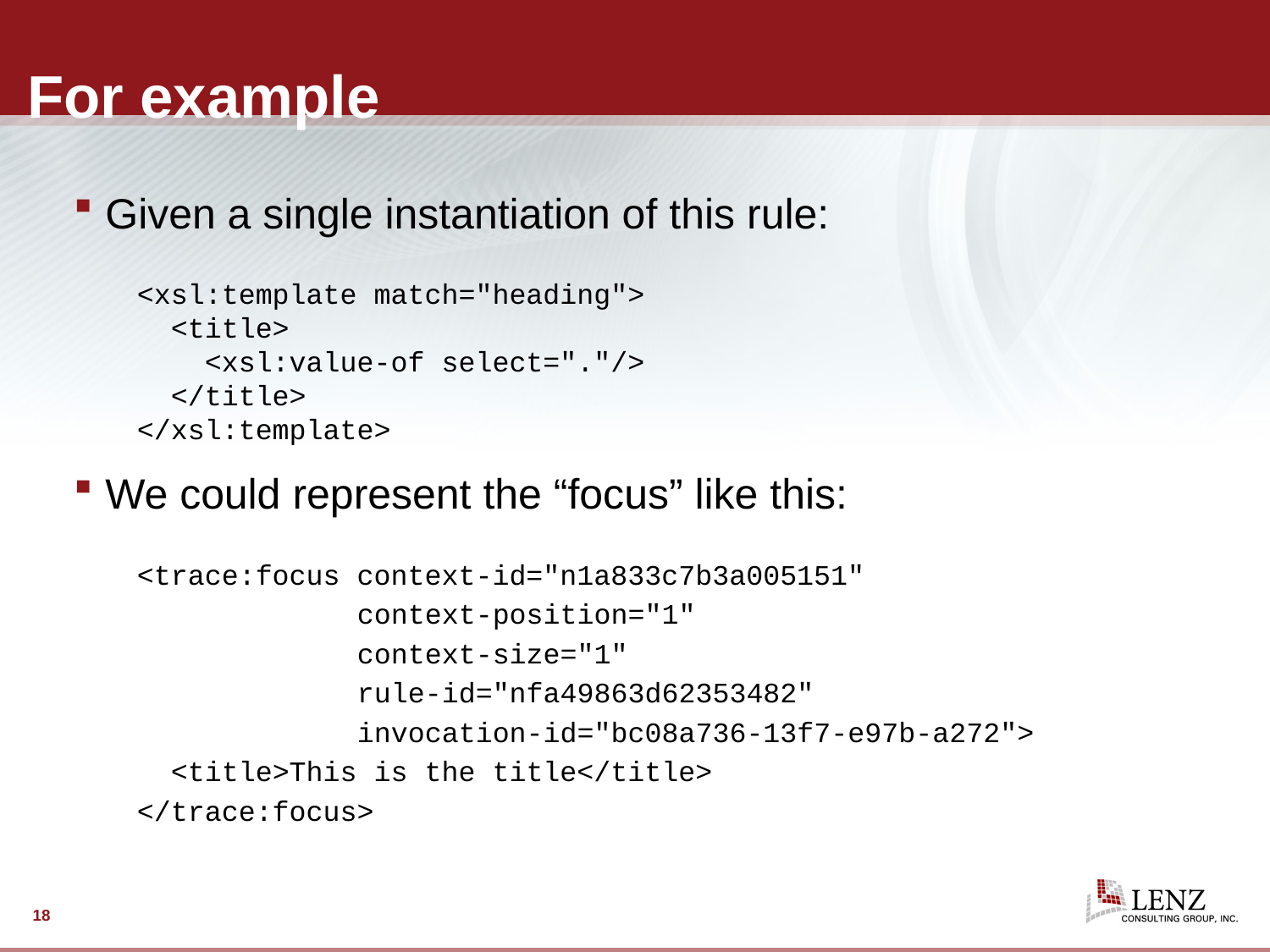

# For example
Given a single instantiation of this rule:
<xsl:template match="heading">
  <title>
    <xsl:value-of select="."/>
  </title>
</xsl:template>
We could represent the “focus” like this:
<trace:focus context-id="n1a833c7b3a005151"
             context-position="1"
             context-size="1"
             rule-id="nfa49863d62353482"
             invocation-id="bc08a736-13f7-e97b-a272">
  <title>This is the title</title>
</trace:focus>

18